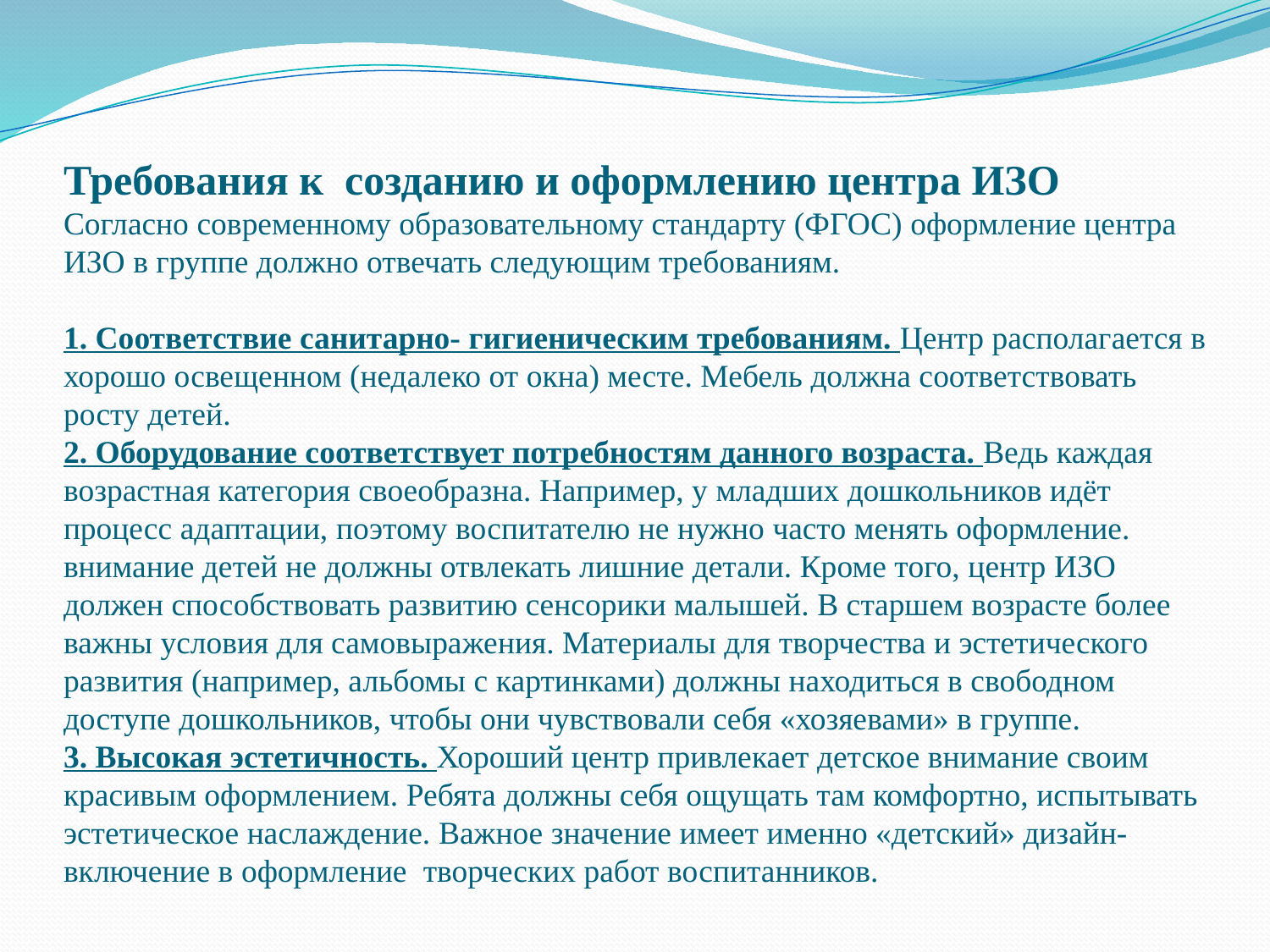

# Требования к  созданию и оформлению центра ИЗО Согласно современному образовательному стандарту (ФГОС) оформление центра ИЗО в группе должно отвечать следующим требованиям. 1. Соответствие санитарно- гигиеническим требованиям. Центр располагается в хорошо освещенном (недалеко от окна) месте. Мебель должна соответствовать росту детей. 2. Оборудование соответствует потребностям данного возраста. Ведь каждая возрастная категория своеобразна. Например, у младших дошкольников идёт процесс адаптации, поэтому воспитателю не нужно часто менять оформление. внимание детей не должны отвлекать лишние детали. Кроме того, центр ИЗО должен способствовать развитию сенсорики малышей. В старшем возрасте более важны условия для самовыражения. Материалы для творчества и эстетического развития (например, альбомы с картинками) должны находиться в свободном доступе дошкольников, чтобы они чувствовали себя «хозяевами» в группе. 3. Высокая эстетичность. Хороший центр привлекает детское внимание своим красивым оформлением. Ребята должны себя ощущать там комфортно, испытывать эстетическое наслаждение. Важное значение имеет именно «детский» дизайн- включение в оформление  творческих работ воспитанников.